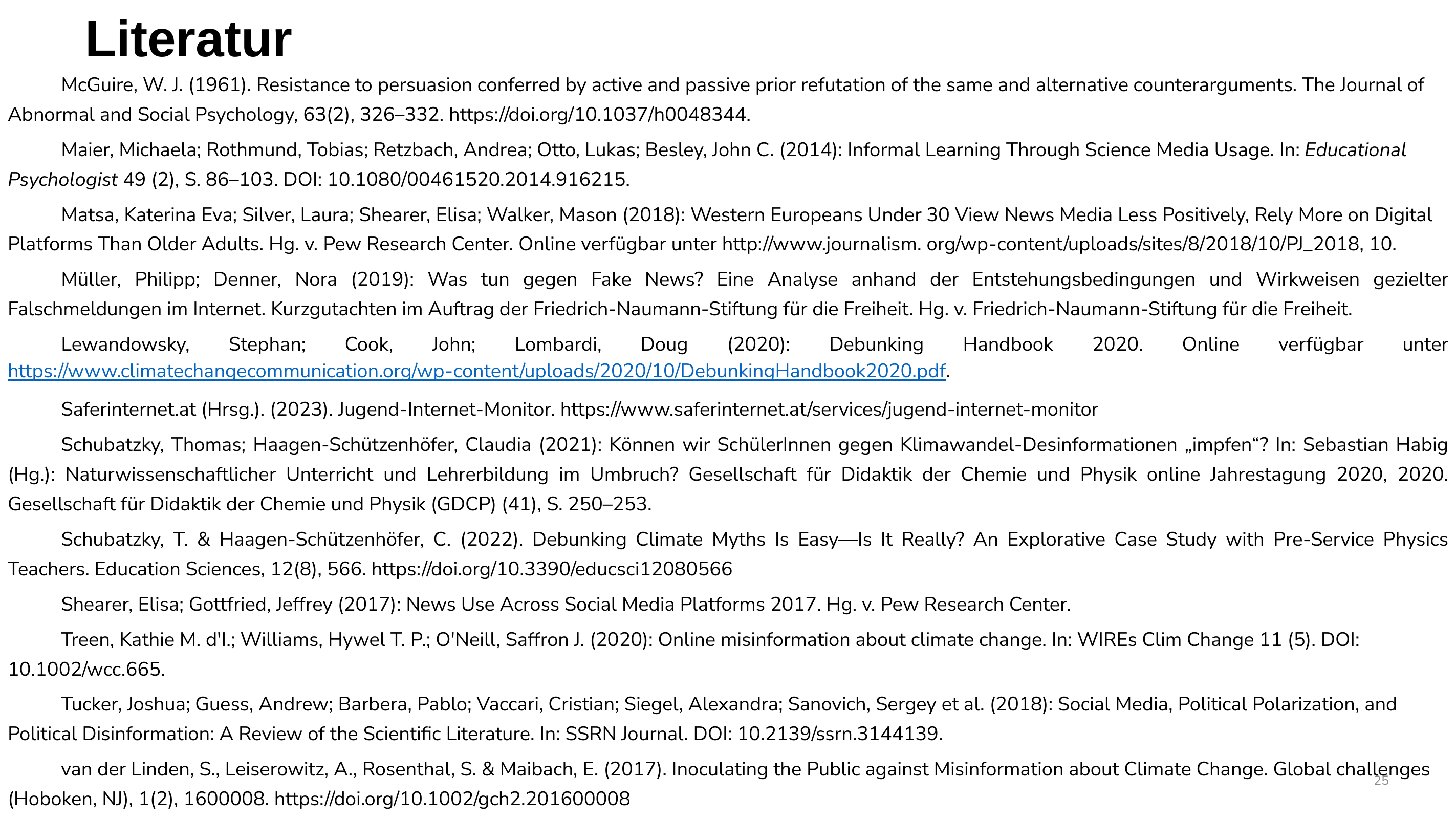

# Literatur

McGuire, W. J. (1961). Resistance to persuasion conferred by active and passive prior refutation of the same and alternative counterarguments. The Journal of Abnormal and Social Psychology, 63(2), 326–332. https://doi.org/10.1037/h0048344.
Maier, Michaela; Rothmund, Tobias; Retzbach, Andrea; Otto, Lukas; Besley, John C. (2014): Informal Learning Through Science Media Usage. In: Educational Psychologist 49 (2), S. 86–103. DOI: 10.1080/00461520.2014.916215.
Matsa, Katerina Eva; Silver, Laura; Shearer, Elisa; Walker, Mason (2018): Western Europeans Under 30 View News Media Less Positively, Rely More on Digital Platforms Than Older Adults. Hg. v. Pew Research Center. Online verfügbar unter http://www.journalism. org/wp-content/uploads/sites/8/2018/10/PJ_2018, 10.
Müller, Philipp; Denner, Nora (2019): Was tun gegen Fake News? Eine Analyse anhand der Entstehungsbedingungen und Wirkweisen gezielter Falschmeldungen im Internet. Kurzgutachten im Auftrag der Friedrich-Naumann-Stiftung für die Freiheit. Hg. v. Friedrich-Naumann-Stiftung für die Freiheit.
Lewandowsky, Stephan; Cook, John; Lombardi, Doug (2020): Debunking Handbook 2020. Online verfügbar unter https://www.climatechangecommunication.org/wp-content/uploads/2020/10/DebunkingHandbook2020.pdf.
Saferinternet.at (Hrsg.). (2023). Jugend-Internet-Monitor. https://www.saferinternet.at/services/jugend-internet-monitor
Schubatzky, Thomas; Haagen-Schützenhöfer, Claudia (2021): Können wir SchülerInnen gegen Klimawandel-Desinformationen „impfen“? In: Sebastian Habig (Hg.): Naturwissenschaftlicher Unterricht und Lehrerbildung im Umbruch? Gesellschaft für Didaktik der Chemie und Physik online Jahrestagung 2020, 2020. Gesellschaft für Didaktik der Chemie und Physik (GDCP) (41), S. 250–253.
Schubatzky, T. & Haagen-Schützenhöfer, C. (2022). Debunking Climate Myths Is Easy—Is It Really? An Explorative Case Study with Pre-Service Physics Teachers. Education Sciences, 12(8), 566. https://doi.org/10.3390/educsci12080566
Shearer, Elisa; Gottfried, Jeffrey (2017): News Use Across Social Media Platforms 2017. Hg. v. Pew Research Center.
Treen, Kathie M. d'I.; Williams, Hywel T. P.; O'Neill, Saffron J. (2020): Online misinformation about climate change. In: WIREs Clim Change 11 (5). DOI: 10.1002/wcc.665.
Tucker, Joshua; Guess, Andrew; Barbera, Pablo; Vaccari, Cristian; Siegel, Alexandra; Sanovich, Sergey et al. (2018): Social Media, Political Polarization, and Political Disinformation: A Review of the Scientific Literature. In: SSRN Journal. DOI: 10.2139/ssrn.3144139.
van der Linden, S., Leiserowitz, A., Rosenthal, S. & Maibach, E. (2017). Inoculating the Public against Misinformation about Climate Change. Global challenges (Hoboken, NJ), 1(2), 1600008. https://doi.org/10.1002/gch2.201600008

25